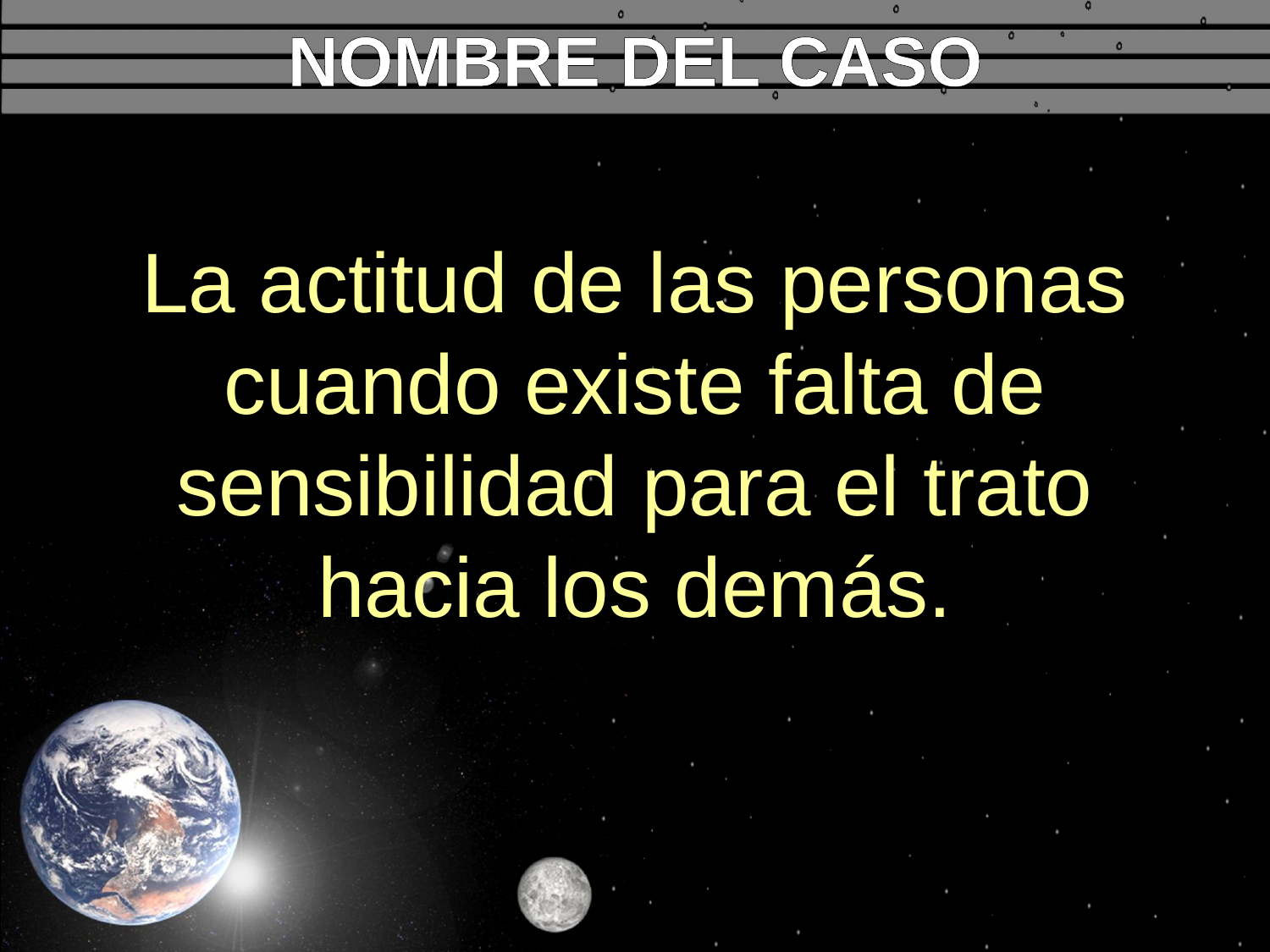

# NOMBRE DEL CASO
La actitud de las personas cuando existe falta de sensibilidad para el trato hacia los demás.